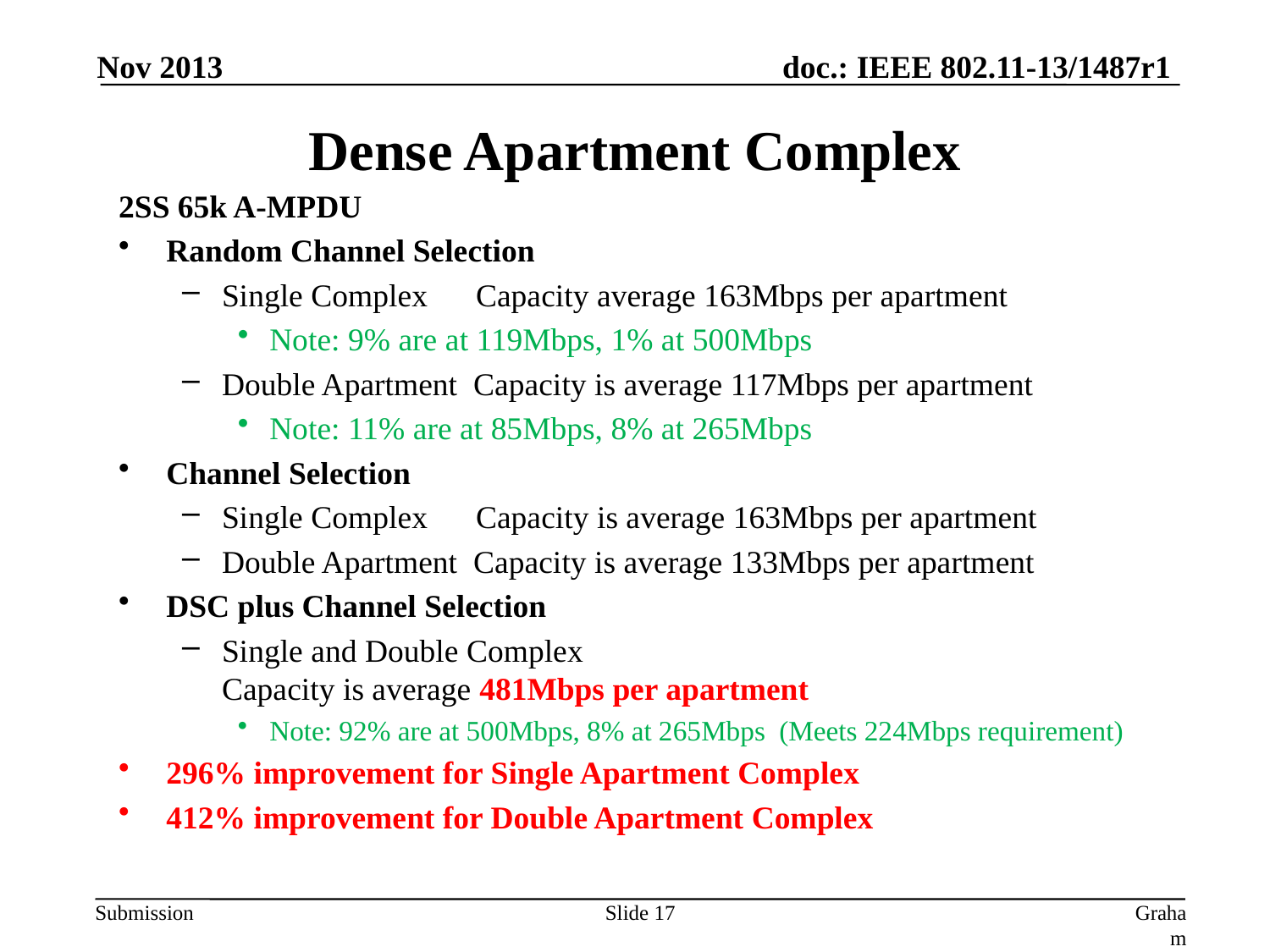

Nov 2013
# Dense Apartment Complex
2SS 65k A-MPDU
Random Channel Selection
Single Complex	Capacity average 163Mbps per apartment
Note: 9% are at 119Mbps, 1% at 500Mbps
Double Apartment  Capacity is average 117Mbps per apartment
Note: 11% are at 85Mbps, 8% at 265Mbps
Channel Selection
Single Complex	Capacity is average 163Mbps per apartment
Double Apartment  Capacity is average 133Mbps per apartment
DSC plus Channel Selection
Single and Double Complex
Capacity is average 481Mbps per apartment
Note: 92% are at 500Mbps, 8% at 265Mbps  (Meets 224Mbps requirement)
296% improvement for Single Apartment Complex
412% improvement for Double Apartment Complex

Slide 17
Graham Smith, DSP Group